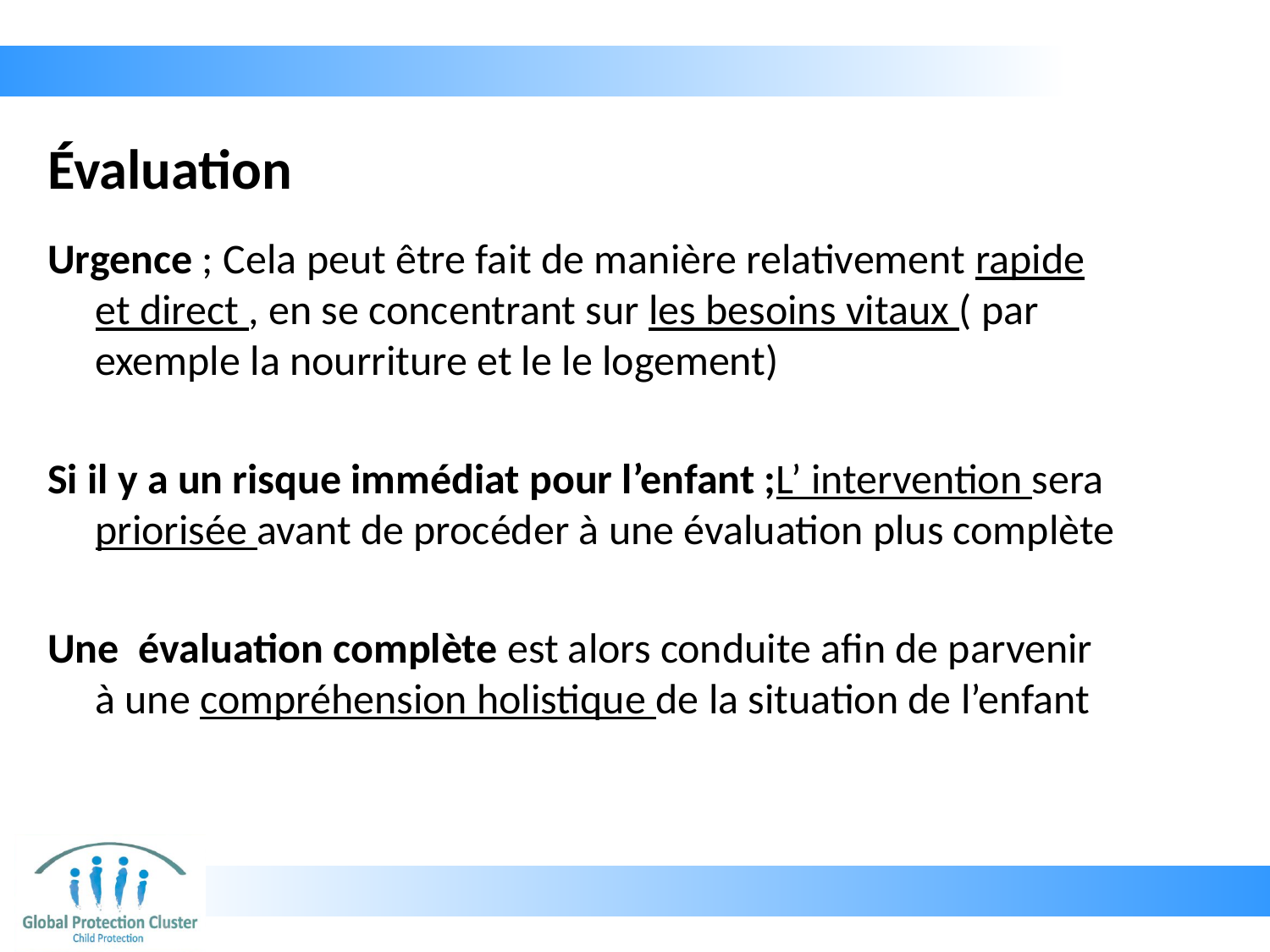

# Évaluation

Urgence ; Cela peut être fait de manière relativement rapide et direct , en se concentrant sur les besoins vitaux ( par exemple la nourriture et le le logement)

Si il y a un risque immédiat pour l’enfant ;L’ intervention sera priorisée avant de procéder à une évaluation plus complète

Une  évaluation complète est alors conduite afin de parvenir à une compréhension holistique de la situation de l’enfant